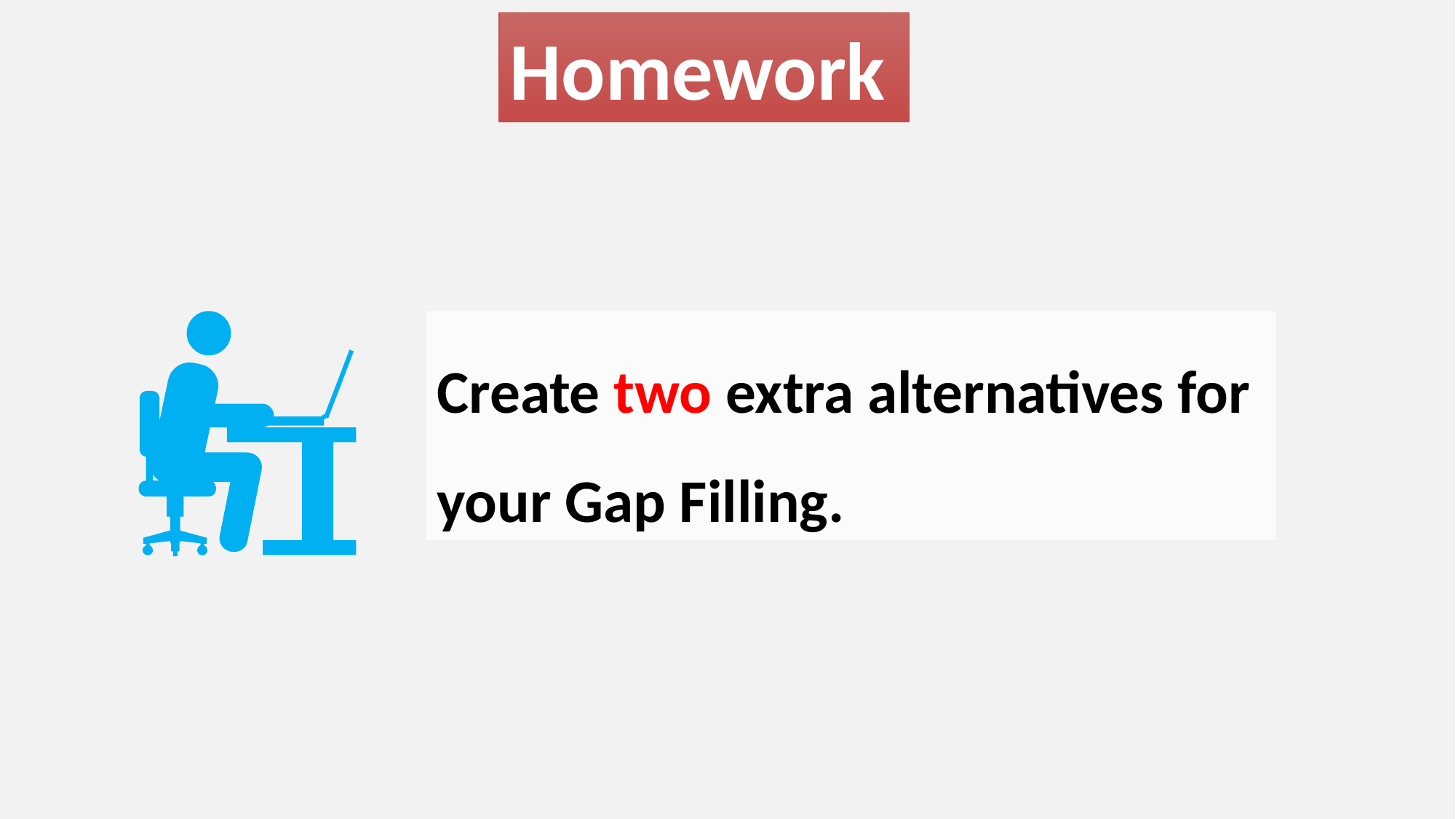

Homework

Create two extra alternatives for your Gap Filling.